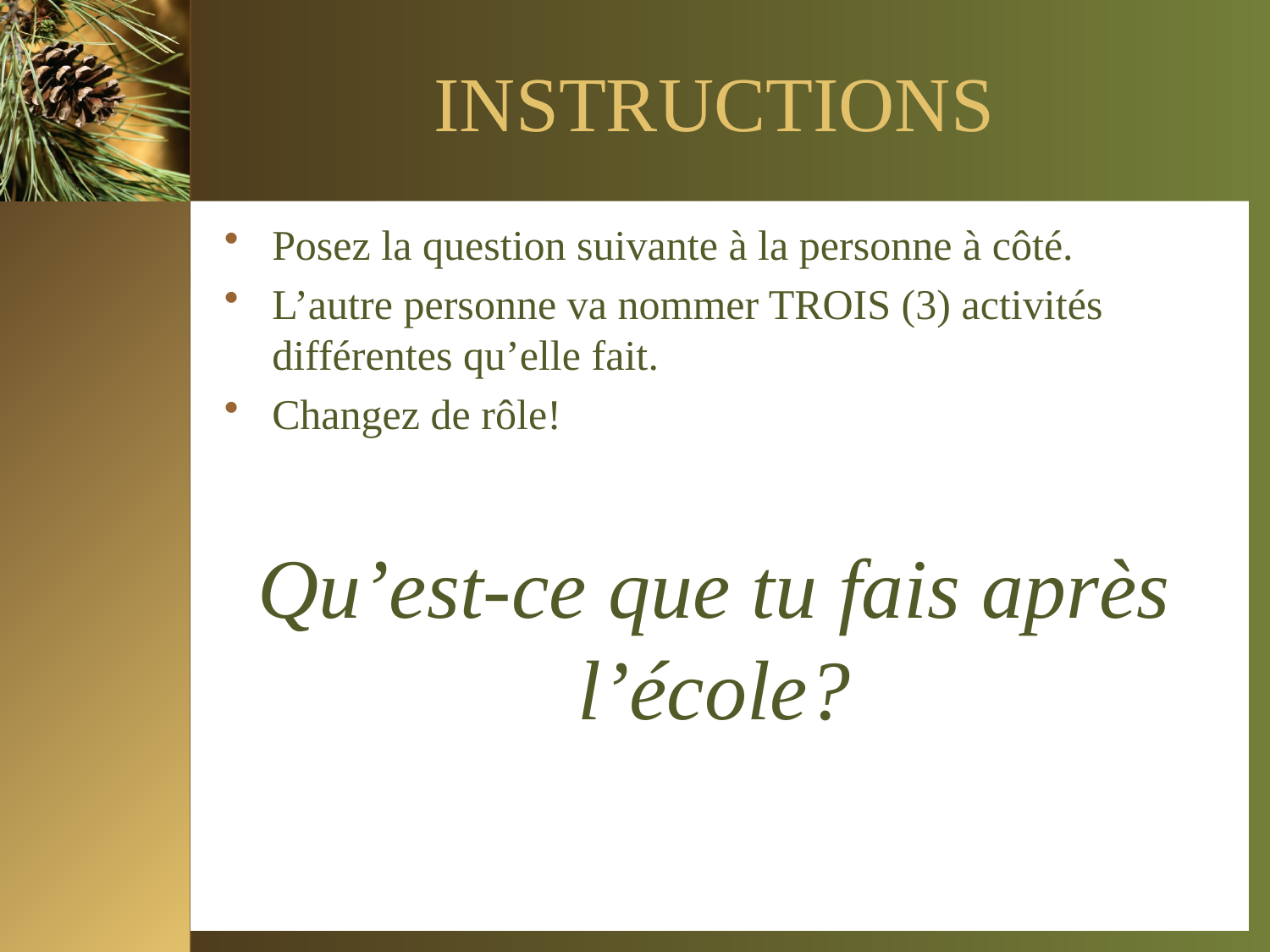

# INSTRUCTIONS
Posez la question suivante à la personne à côté.
L’autre personne va nommer TROIS (3) activités différentes qu’elle fait.
Changez de rôle!

Qu’est-ce que tu fais après l’école?